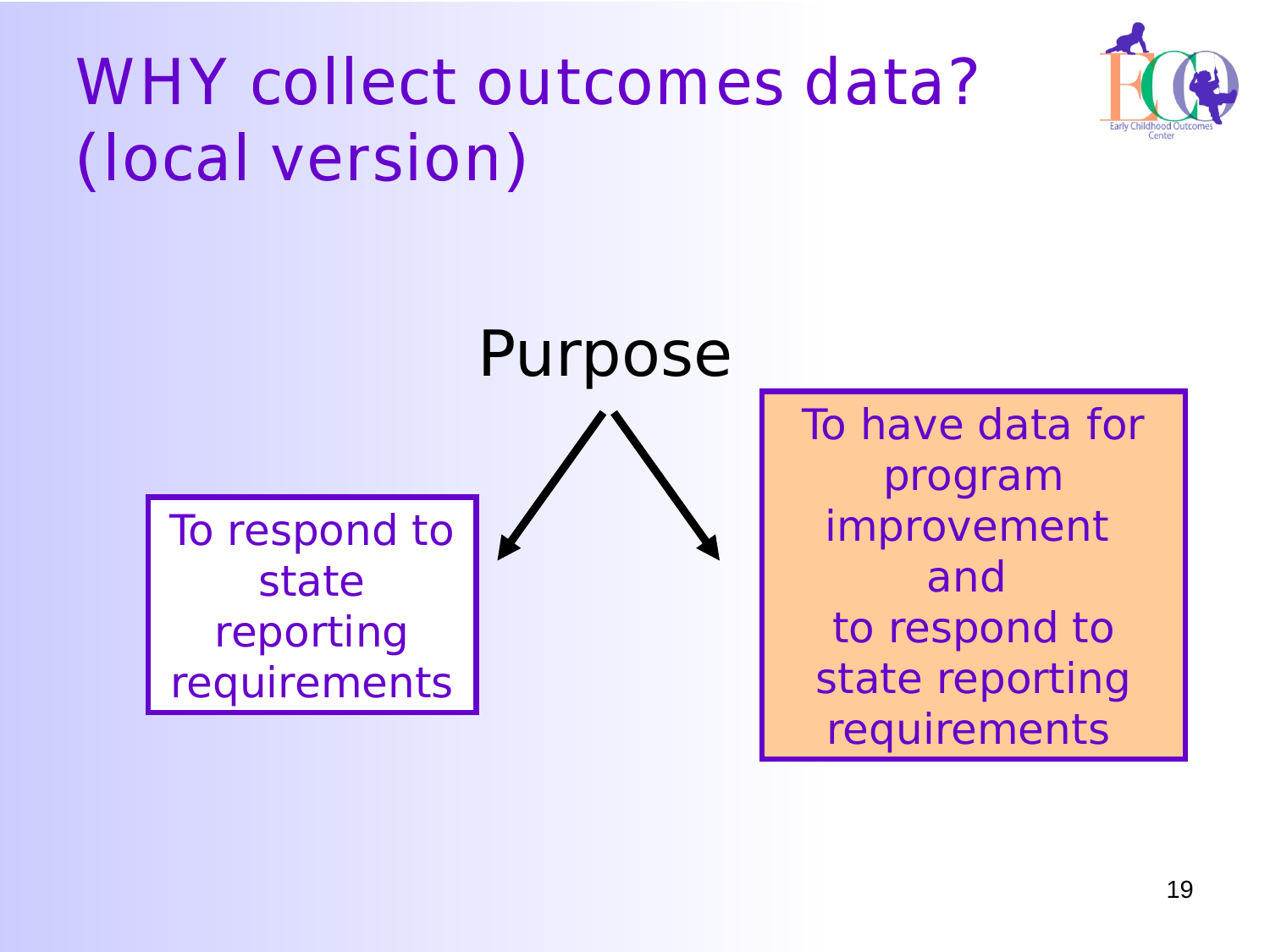

# WHY collect outcomes data? (local version)
Purpose
To have data for program improvement
and
to respond to state reporting requirements

To respond to state reporting requirements
19